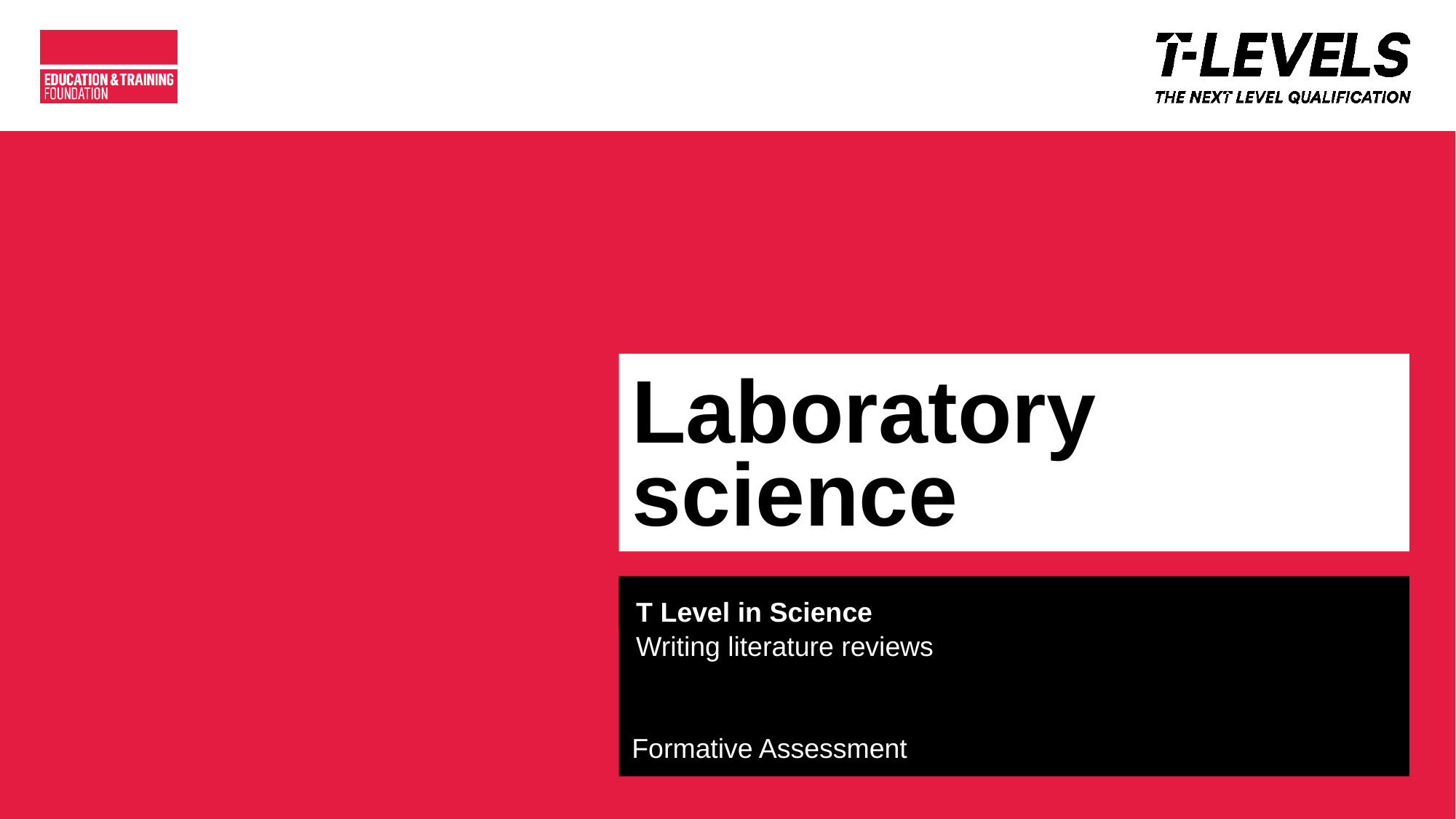

# Laboratory science
T Level in Science
Writing literature reviews
Formative Assessment